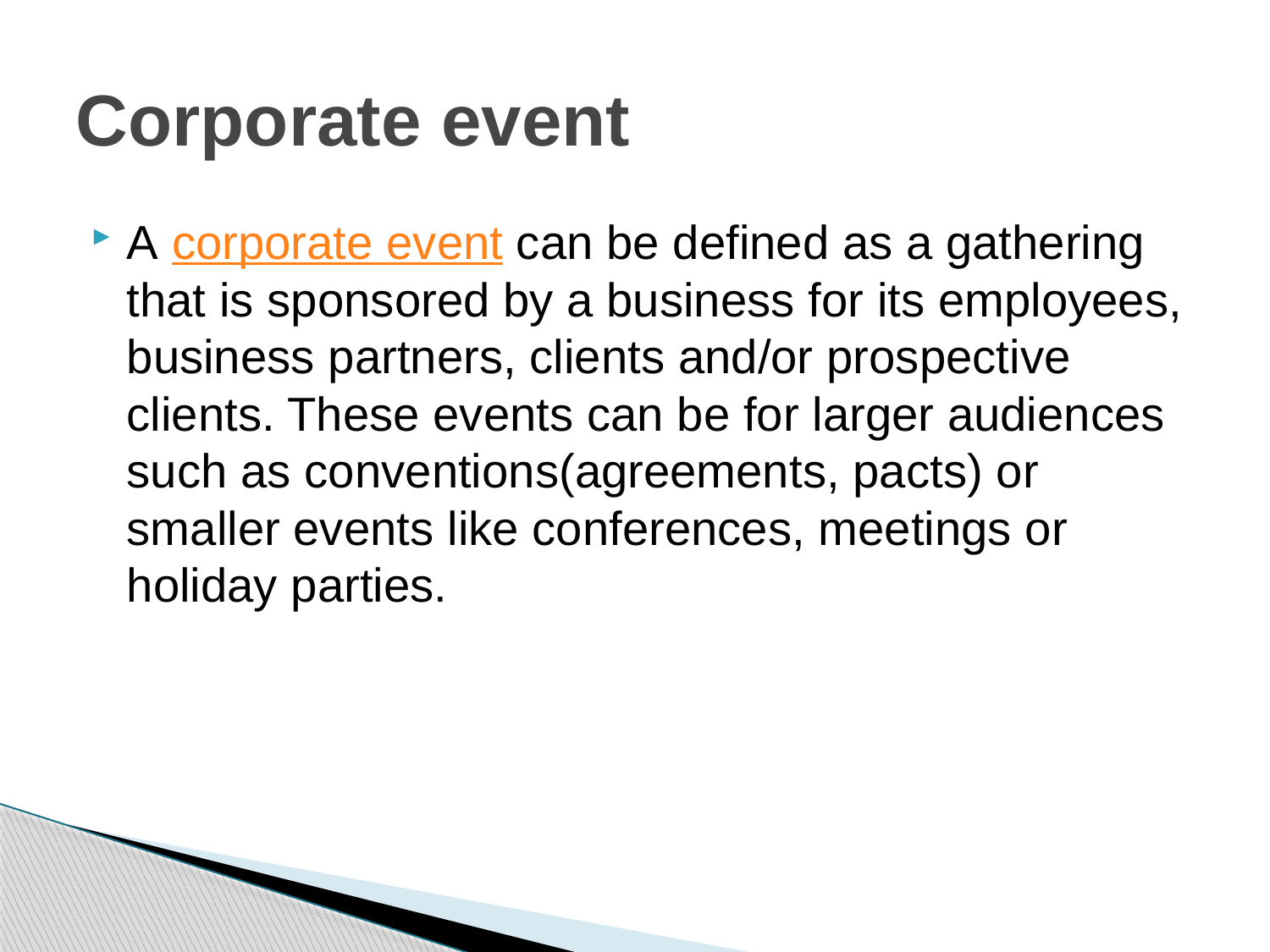

# Corporate event
A corporate event can be defined as a gathering that is sponsored by a business for its employees, business partners, clients and/or prospective clients. These events can be for larger audiences such as conventions(agreements, pacts) or smaller events like conferences, meetings or holiday parties.